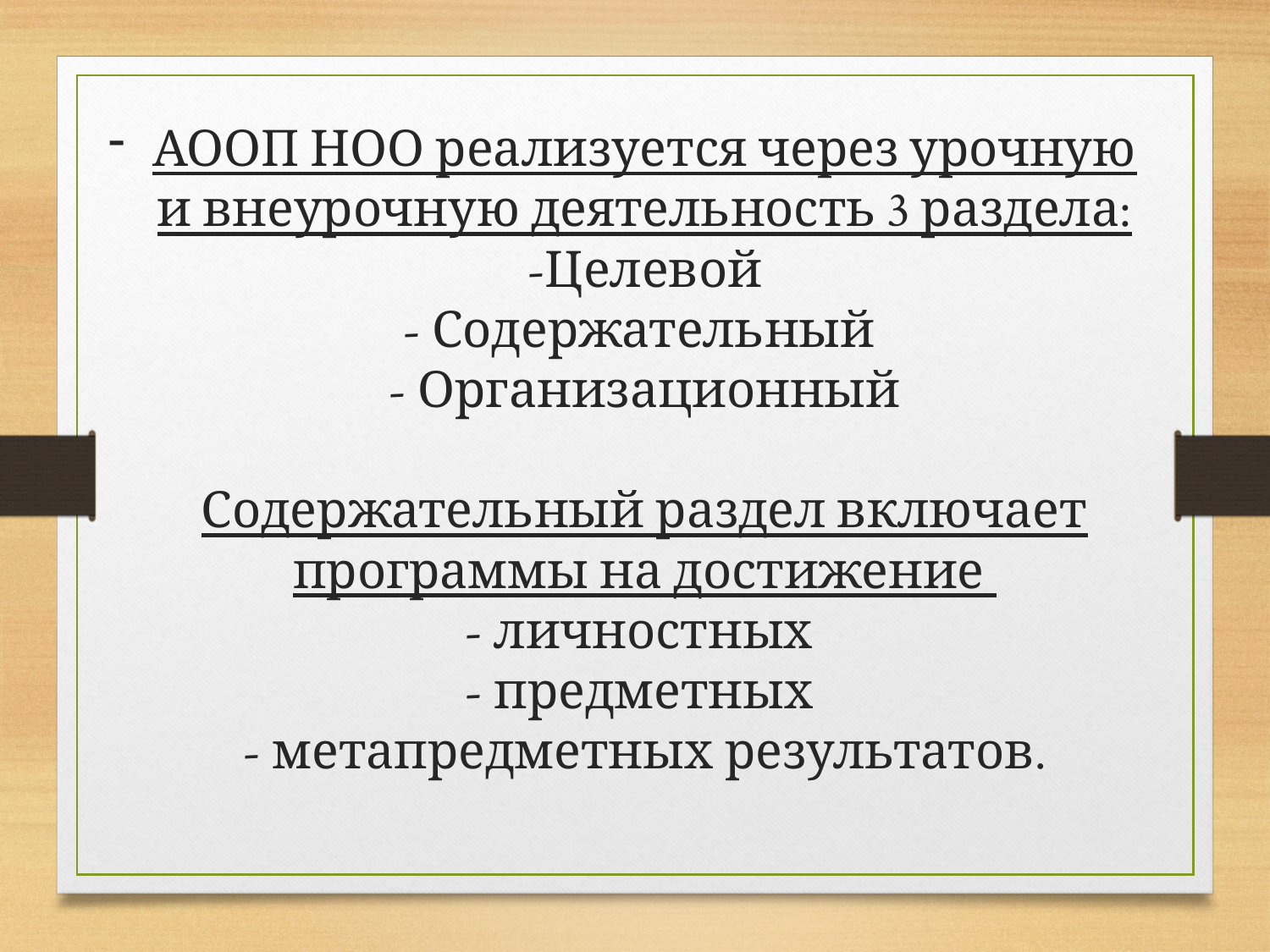

# АООП НОО реализуется через урочную и внеурочную деятельность 3 раздела: -Целевой - Содержательный - Организационный Содержательный раздел включает программы на достижение - личностных - предметных - метапредметных результатов.